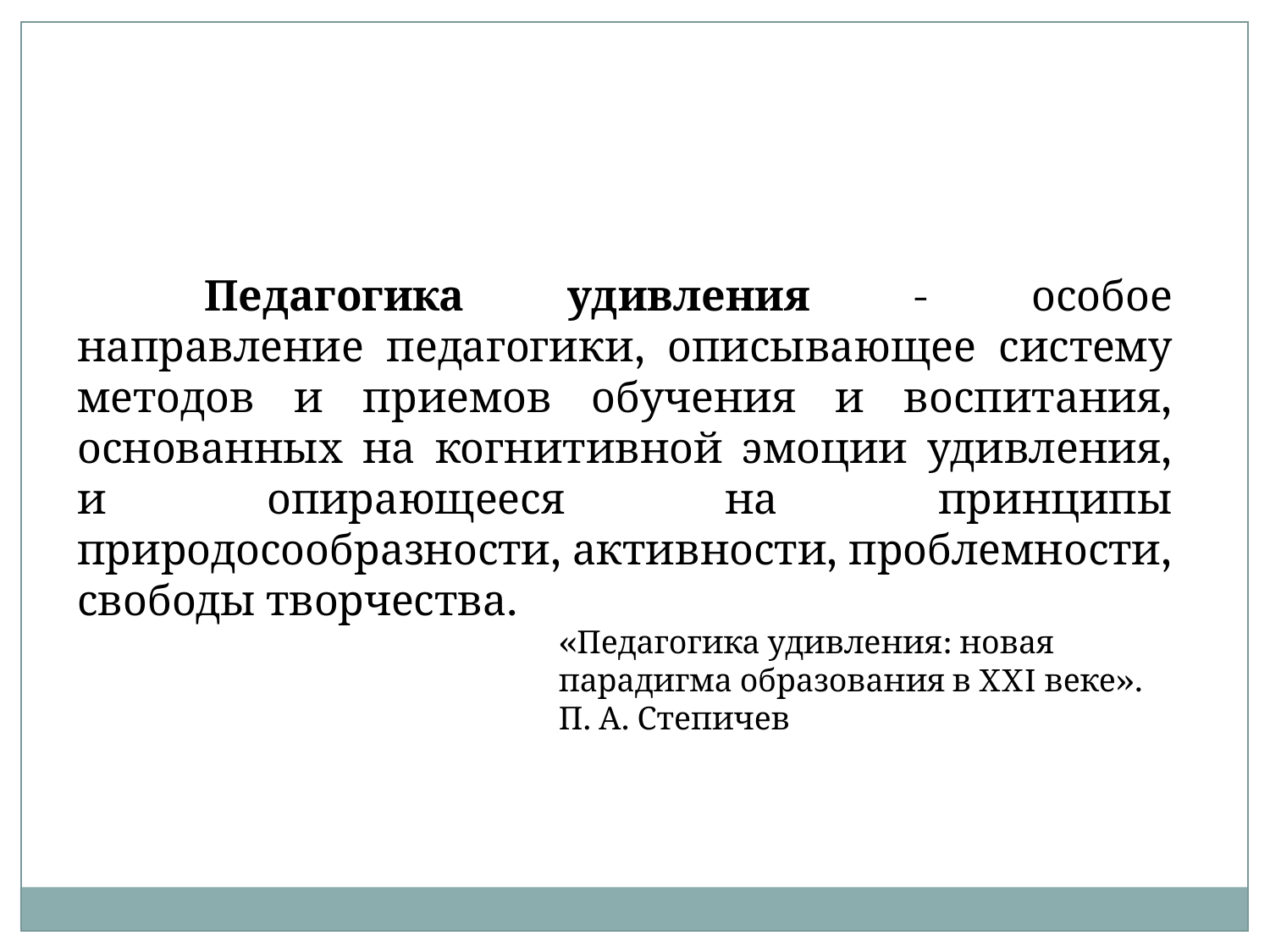

Педагогика удивления - особое направление педагогики, описывающее систему методов и приемов обучения и воспитания, основанных на когнитивной эмоции удивления, и опирающееся на принципы природосообразности, активности, проблемности, свободы творчества.
«Педагогика удивления: новая парадигма образования в XXI веке». П. А. Степичев